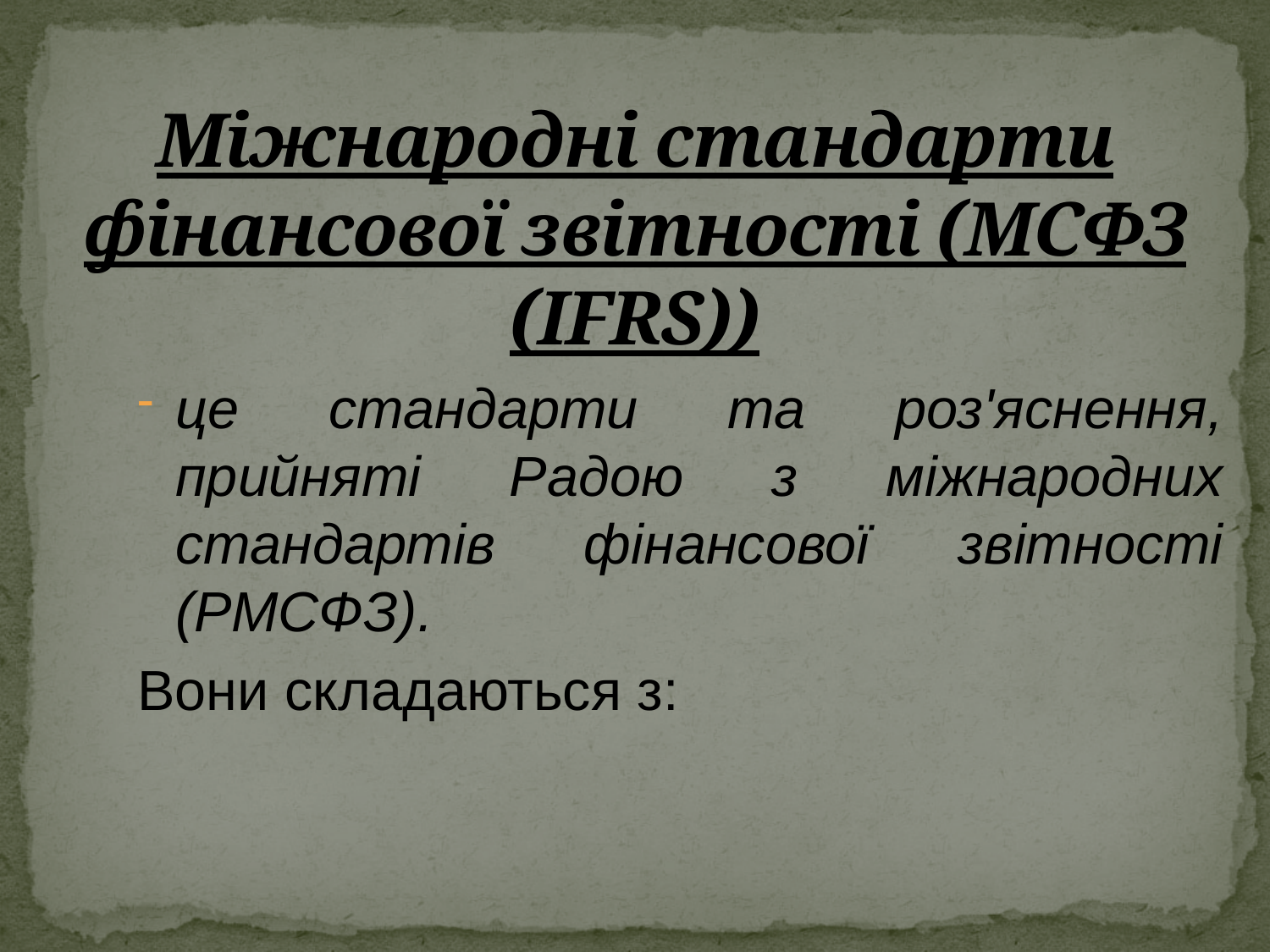

# Міжнародні стандарти фінансової звітності (МСФЗ (IFRS))
це стандарти та роз'яснення, прийняті Радою з міжнародних стандартів фінансової звітності (РМСФЗ).
Вони складаються з: